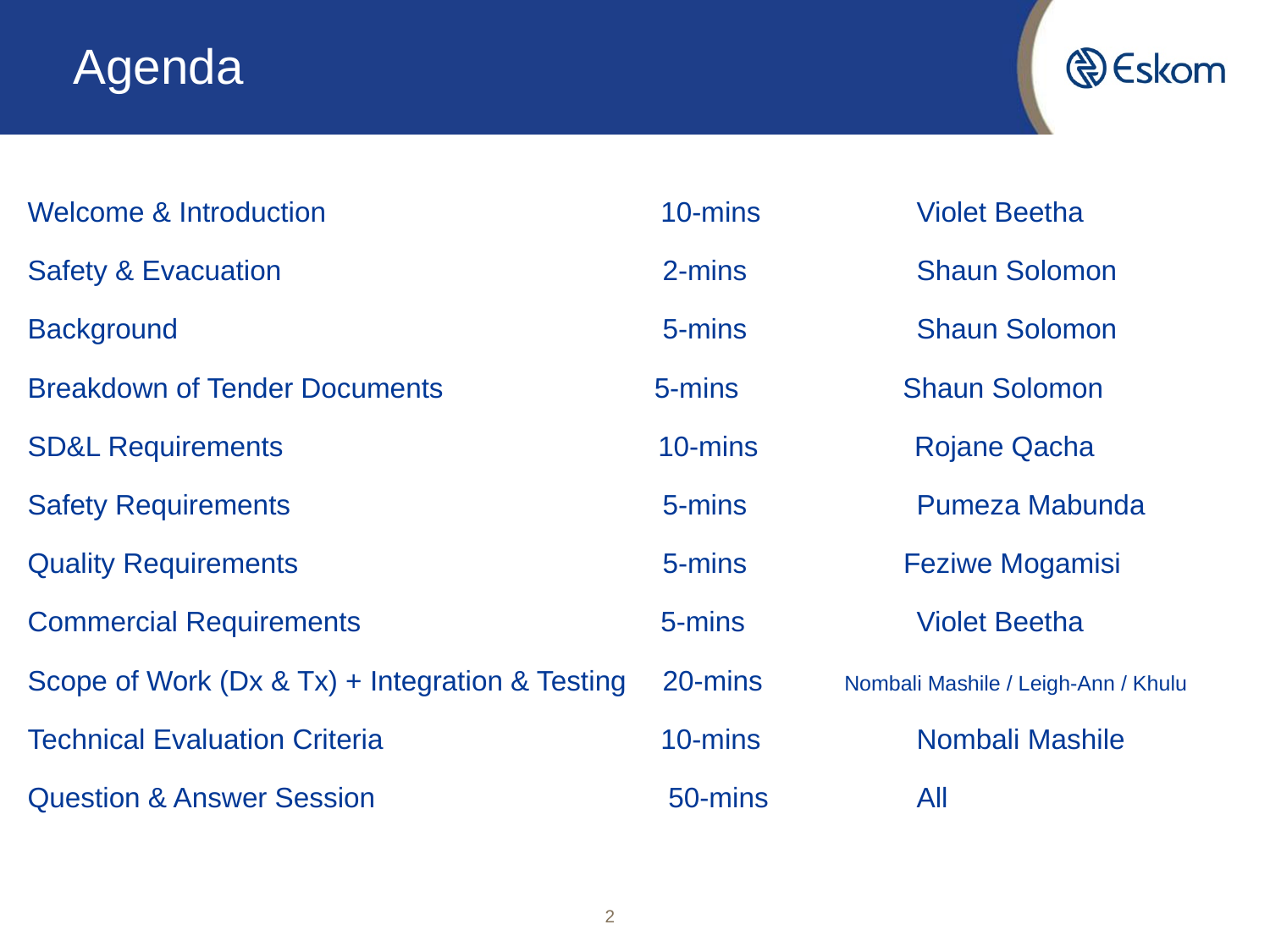

# Agenda
Welcome & Introduction		                10-mins		Violet Beetha
Safety & Evacuation			2-mins		Shaun Solomon
Background				5-mins		Shaun Solomon
Breakdown of Tender Documents                           5-mins                     Shaun Solomon
SD&L Requirements                                                10-mins                    Rojane Qacha
Safety Requirements			5-mins		Pumeza Mabunda
Quality Requirements			5-mins                    Feziwe Mogamisi
Commercial Requirements		                5-mins		Violet Beetha
Scope of Work (Dx & Tx) + Integration & Testing	20-mins	       Nombali Mashile / Leigh-Ann / Khulu
Technical Evaluation Criteria		                10-mins		Nombali Mashile
Question & Answer Session		                 50-mins		All

2